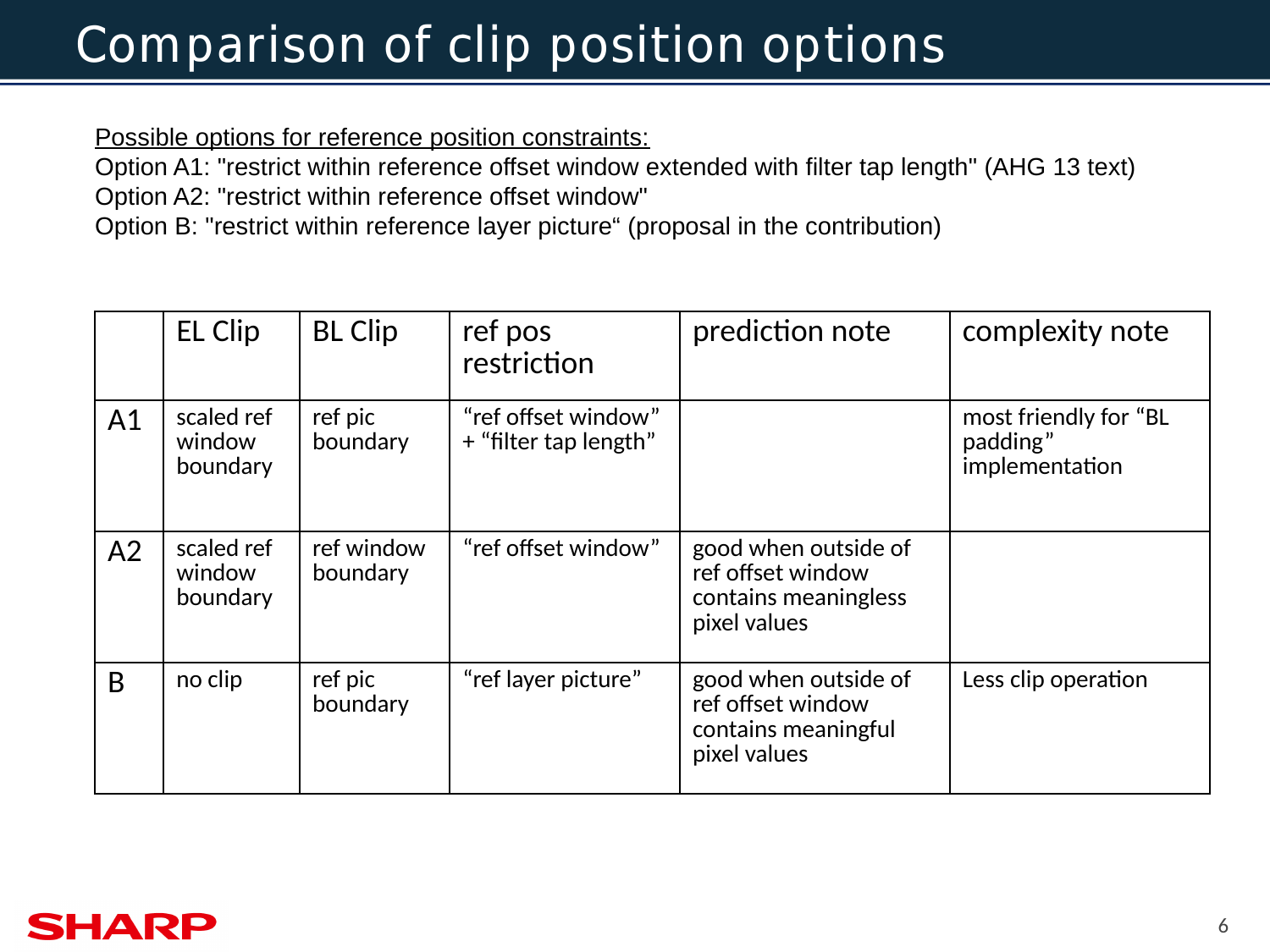

# Comparison of clip position options
Possible options for reference position constraints:
Option A1: "restrict within reference offset window extended with filter tap length" (AHG 13 text)
Option A2: "restrict within reference offset window"
Option B: "restrict within reference layer picture“ (proposal in the contribution)
|  | EL Clip | BL Clip | ref pos restriction | prediction note | complexity note |
| --- | --- | --- | --- | --- | --- |
| A1 | scaled ref window boundary | ref pic boundary | “ref offset window” + “filter tap length” |  | most friendly for “BL padding” implementation |
| A2 | scaled ref window boundary | ref window boundary | “ref offset window” | good when outside of ref offset window contains meaningless pixel values |  |
| B | no clip | ref pic boundary | “ref layer picture” | good when outside of ref offset window contains meaningful pixel values | Less clip operation |
6